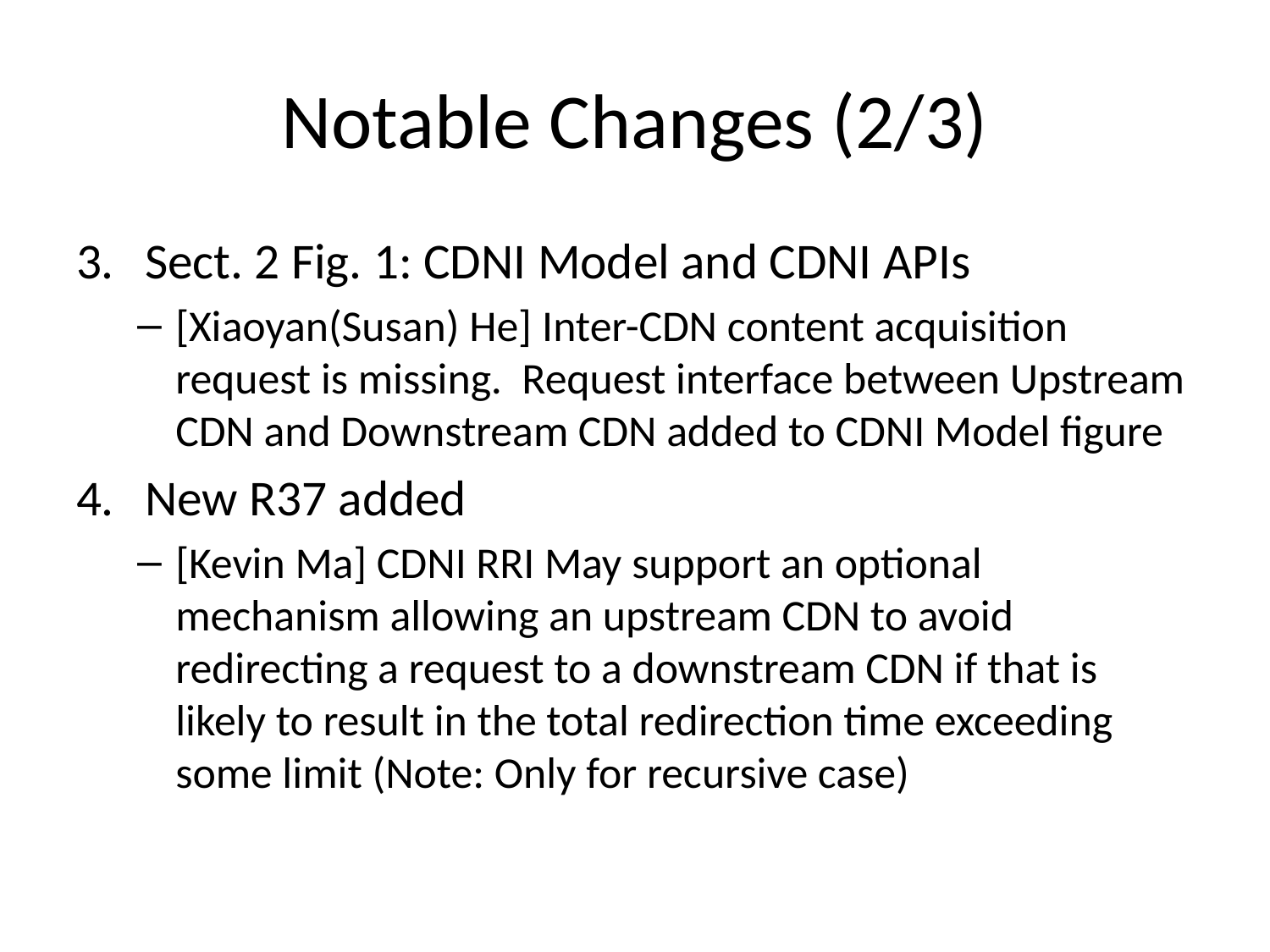

# Notable Changes (2/3)
Sect. 2 Fig. 1: CDNI Model and CDNI APIs
[Xiaoyan(Susan) He] Inter-CDN content acquisition request is missing.  Request interface between Upstream CDN and Downstream CDN added to CDNI Model figure
New R37 added
[Kevin Ma] CDNI RRI May support an optional mechanism allowing an upstream CDN to avoid redirecting a request to a downstream CDN if that is likely to result in the total redirection time exceeding some limit (Note: Only for recursive case)